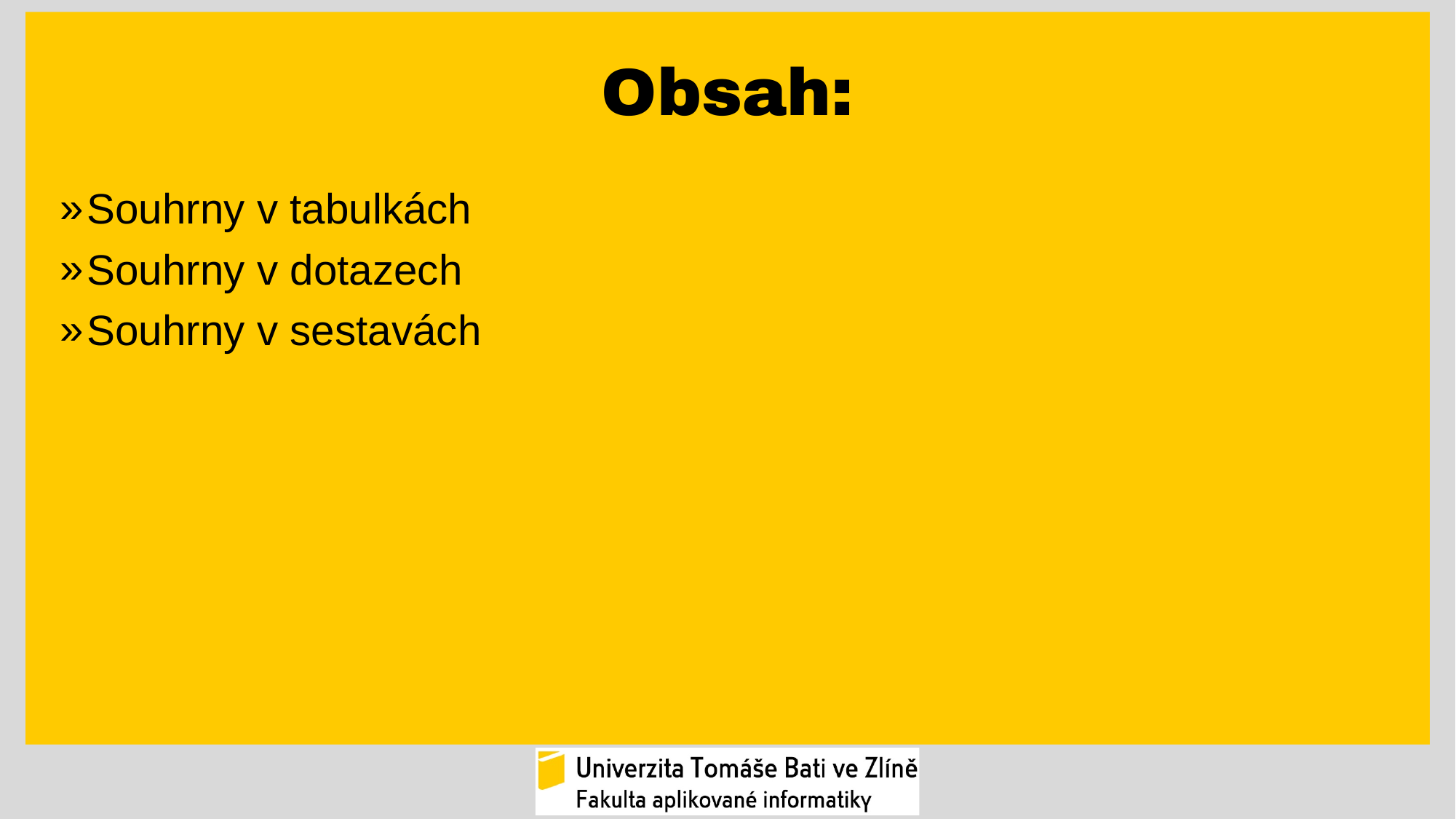

# Obsah:
Souhrny v tabulkách
Souhrny v dotazech
Souhrny v sestavách